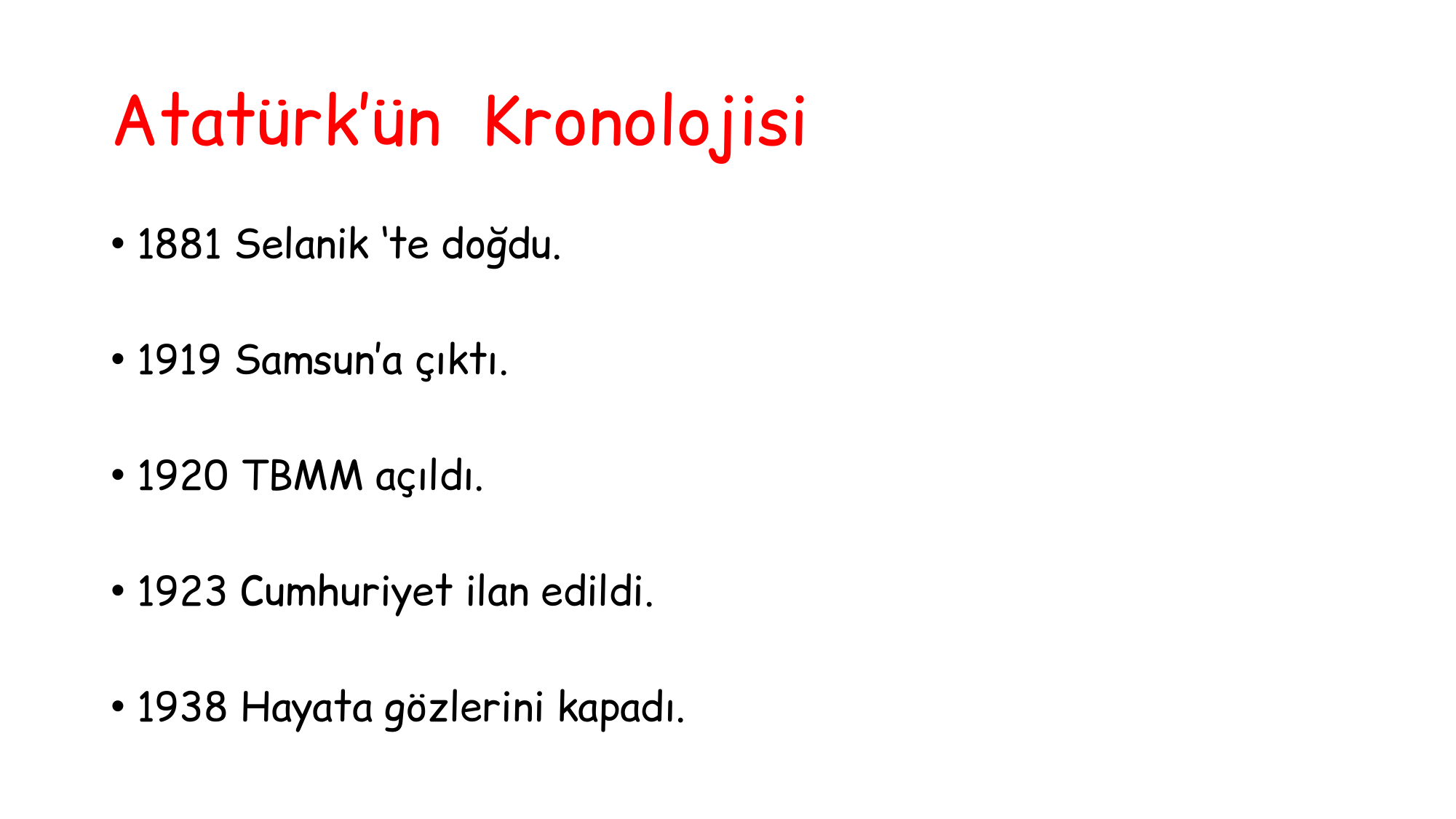

# Atatürk’ün  Kronolojisi
1881 Selanik ‘te doğdu.

1919 Samsun’a çıktı.

1920 TBMM açıldı.

1923 Cumhuriyet ilan edildi.

1938 Hayata gözlerini kapadı.